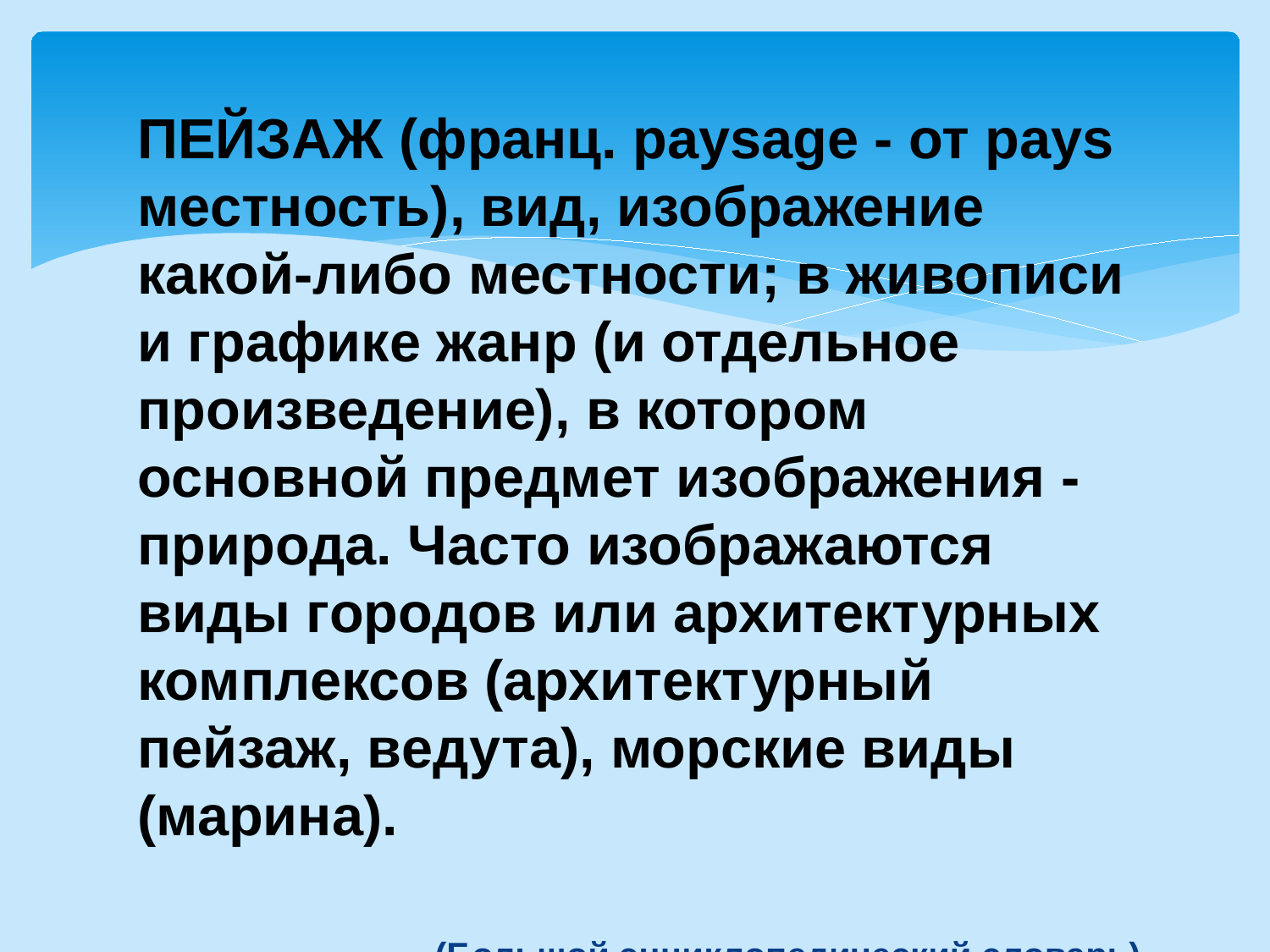

ПЕЙЗАЖ (франц. paysage - от pays местность), вид, изображение какой-либо местности; в живописи и графике жанр (и отдельное произведение), в котором основной предмет изображения - природа. Часто изображаются виды городов или архитектурных комплексов (архитектурный пейзаж, ведута), морские виды (марина).

(Большой энциклопедический словарь)